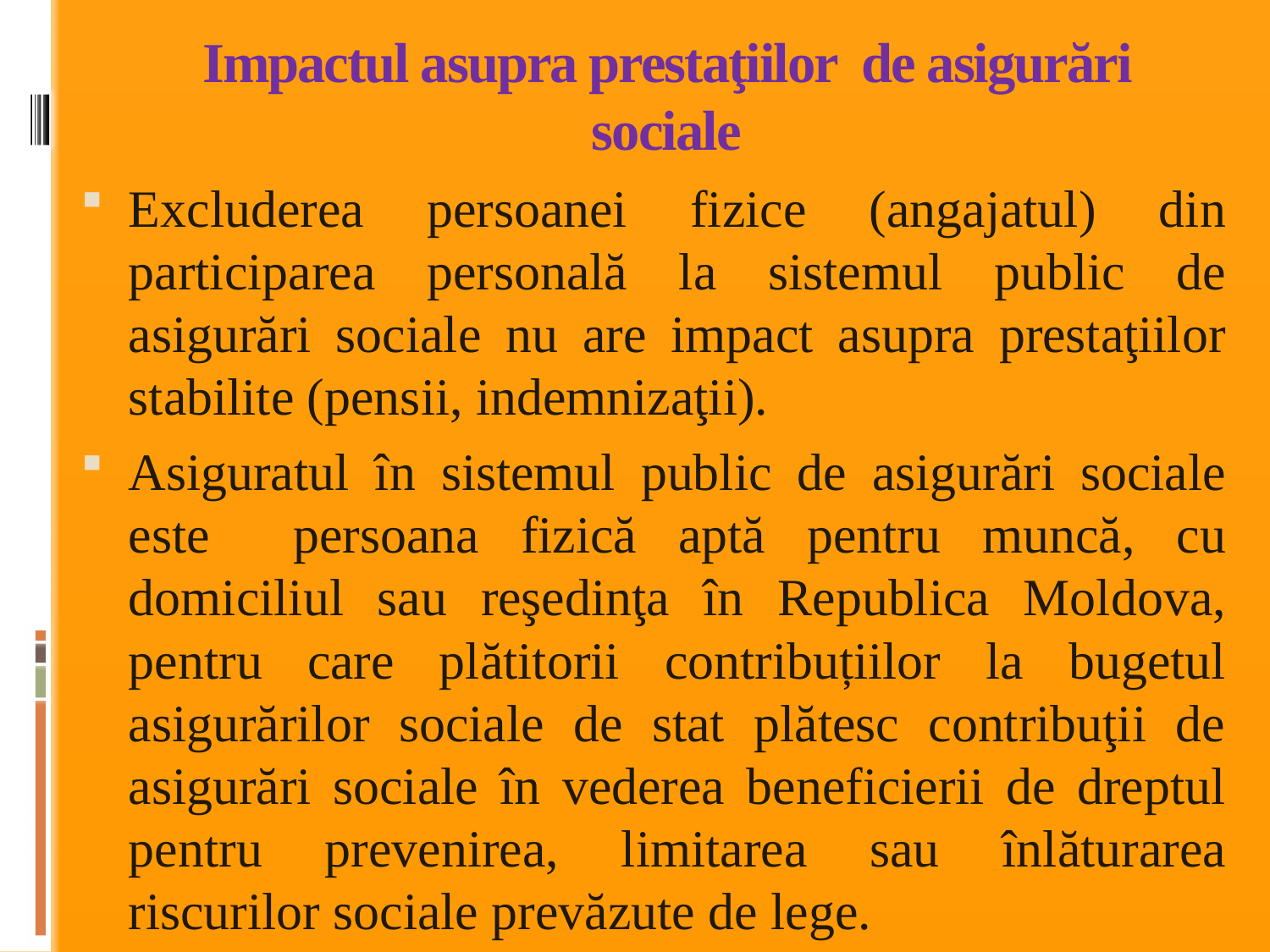

# Impactul asupra prestaţiilor  de asigurări sociale
Excluderea persoanei fizice (angajatul) din participarea personală la sistemul public de asigurări sociale nu are impact asupra prestaţiilor stabilite (pensii, indemnizaţii).
Asiguratul în sistemul public de asigurări sociale este  persoana fizică aptă pentru muncă, cu domiciliul sau reşedinţa în Republica Moldova, pentru care plătitorii contribuțiilor la bugetul asigurărilor sociale de stat plătesc contribuţii de asigurări sociale în vederea beneficierii de dreptul pentru prevenirea, limitarea sau înlăturarea riscurilor sociale prevăzute de lege.